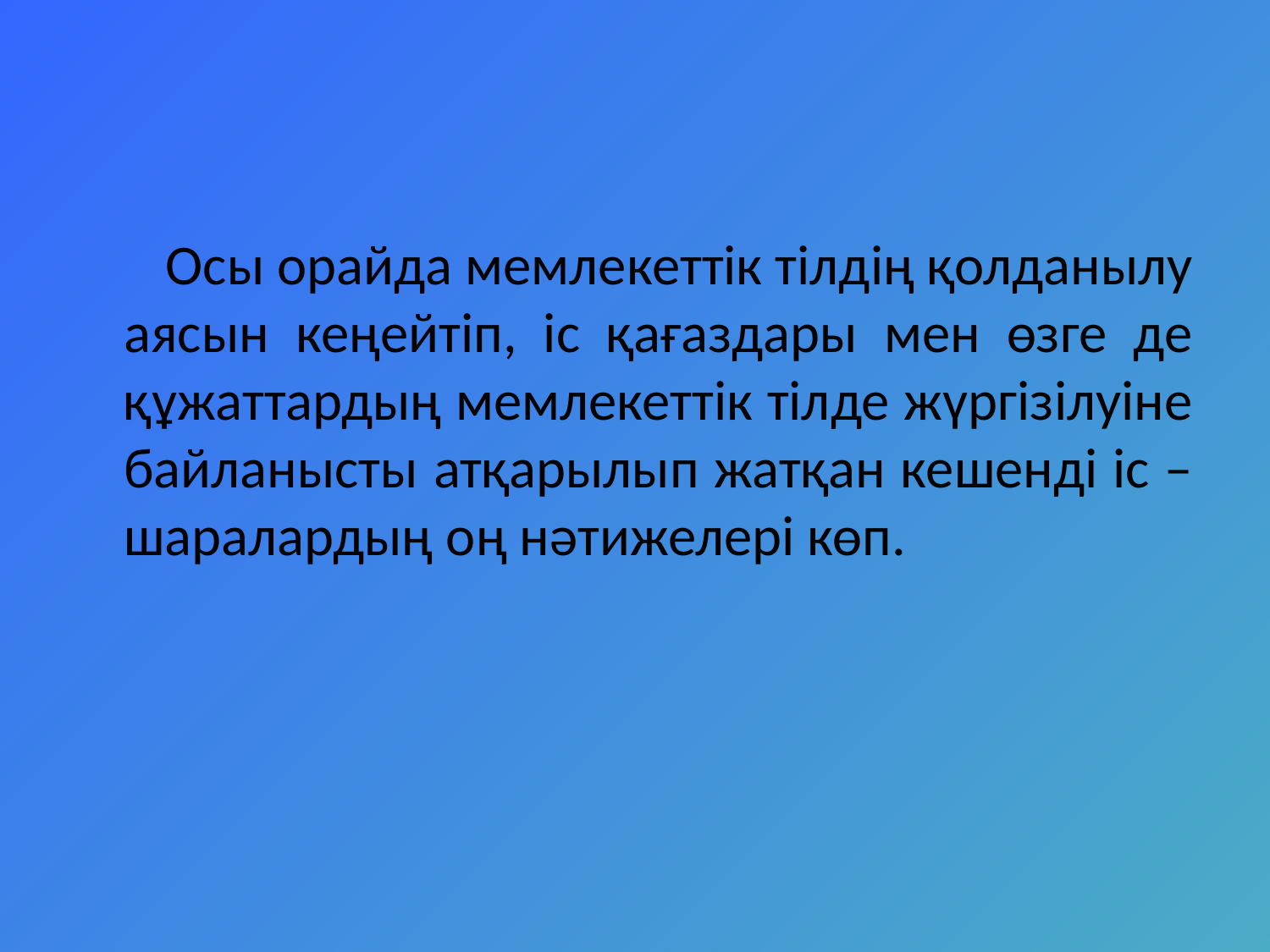

Осы орайда мемлекеттік тілдің қолданылу аясын кеңейтіп, іс қағаздары мен өзге де құжаттардың мемлекеттік тілде жүргізілуіне байланысты атқарылып жатқан кешенді іс – шаралардың оң нәтижелері көп.